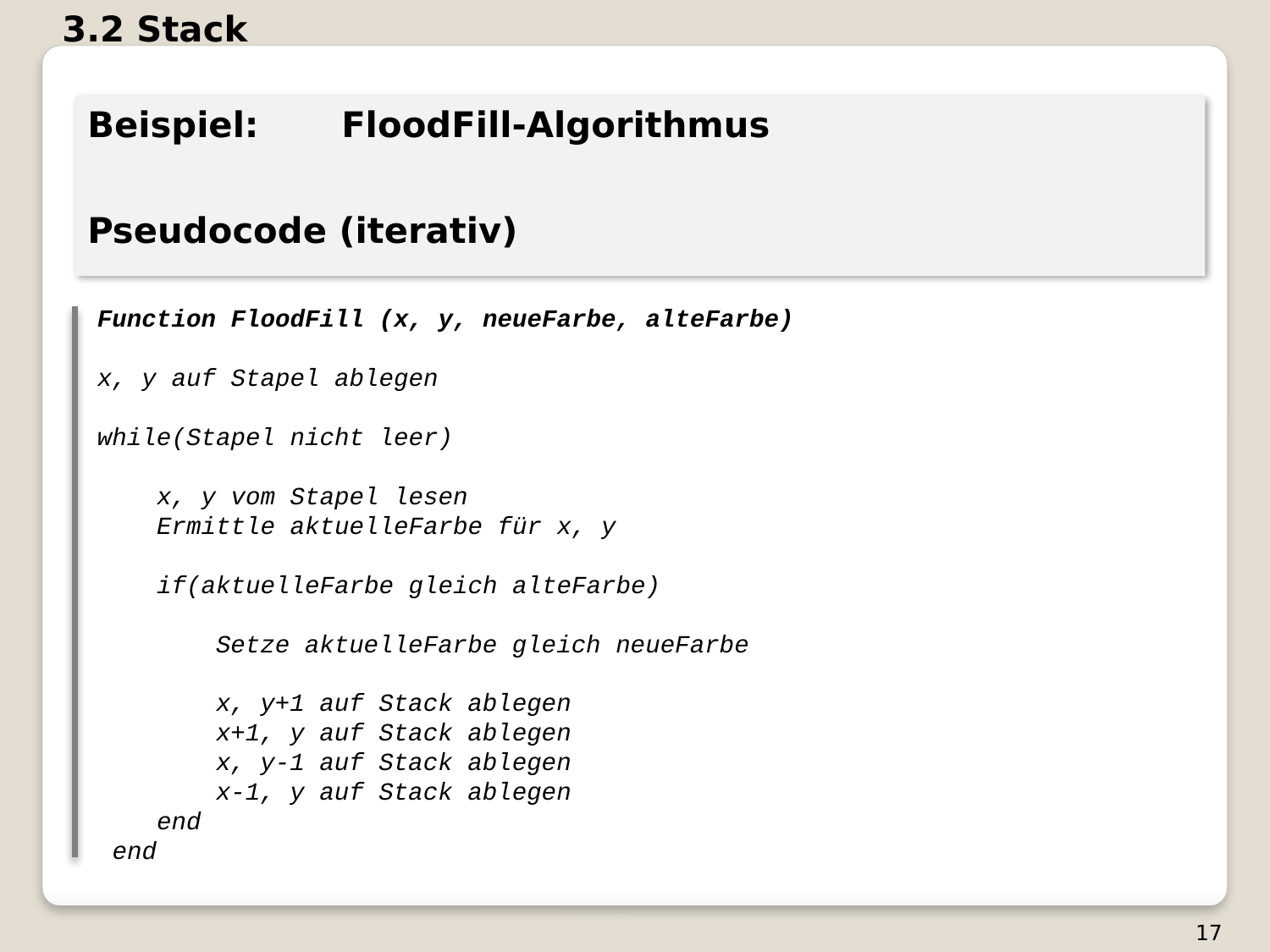

3.2 Stack
Beispiel:	FloodFill-Algorithmus

Pseudocode (iterativ)

Function FloodFill (x, y, neueFarbe, alteFarbe)

x, y auf Stapel ablegen

while(Stapel nicht leer)

    x, y vom Stapel lesen
    Ermittle aktuelleFarbe für x, y

    if(aktuelleFarbe gleich alteFarbe)

        Setze aktuelleFarbe gleich neueFarbe

        x, y+1 auf Stack ablegen
        x+1, y auf Stack ablegen
        x, y-1 auf Stack ablegen
        x-1, y auf Stack ablegen
    end
 end